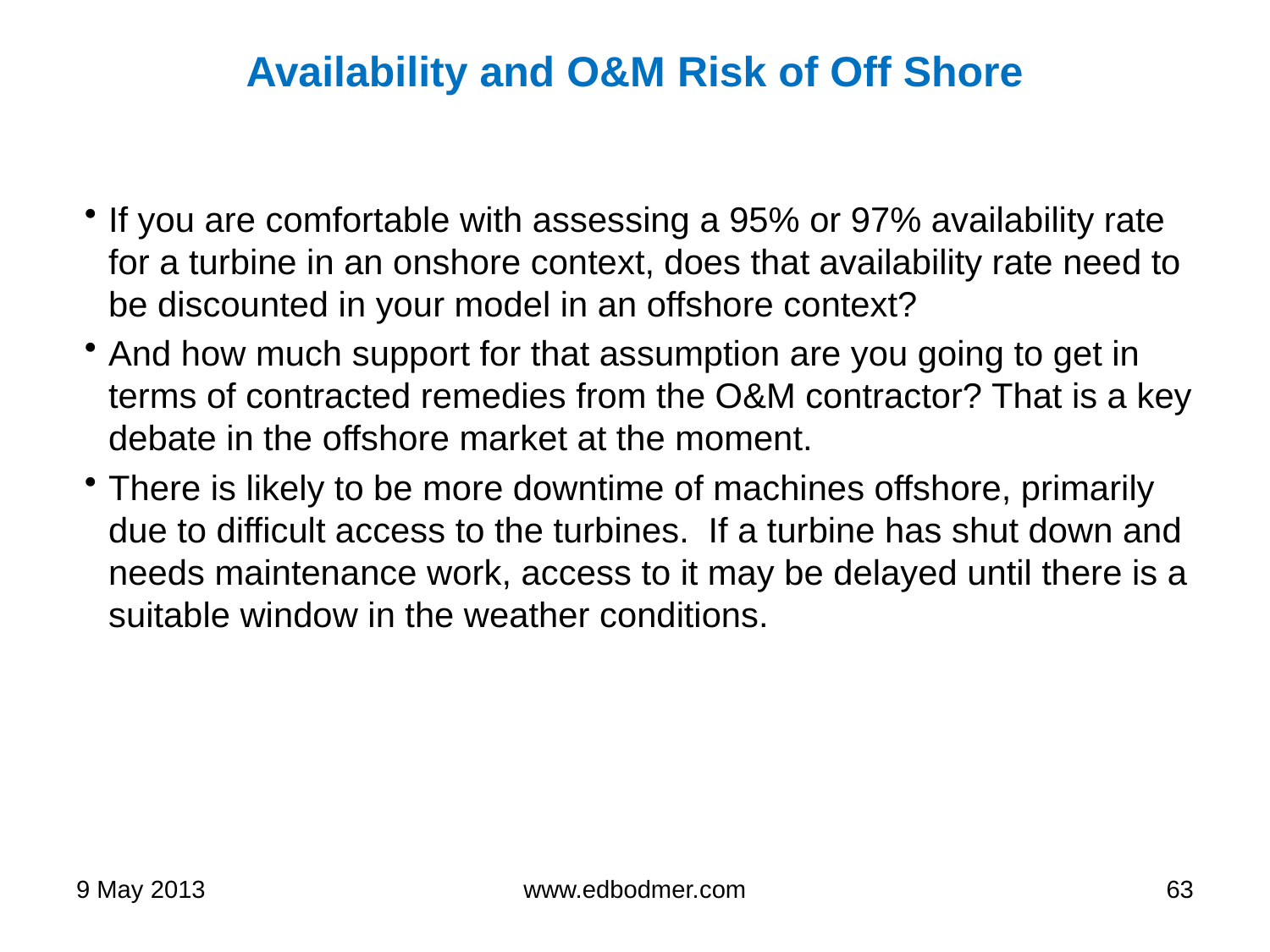

Availability and O&M Risk of Off Shore
If you are comfortable with assessing a 95% or 97% availability rate for a turbine in an onshore context, does that availability rate need to be discounted in your model in an offshore context?
And how much support for that assumption are you going to get in terms of contracted remedies from the O&M contractor? That is a key debate in the offshore market at the moment.
There is likely to be more downtime of machines offshore, primarily due to difficult access to the turbines.  If a turbine has shut down and needs maintenance work, access to it may be delayed until there is a suitable window in the weather conditions.

9 May 2013
www.edbodmer.com
63